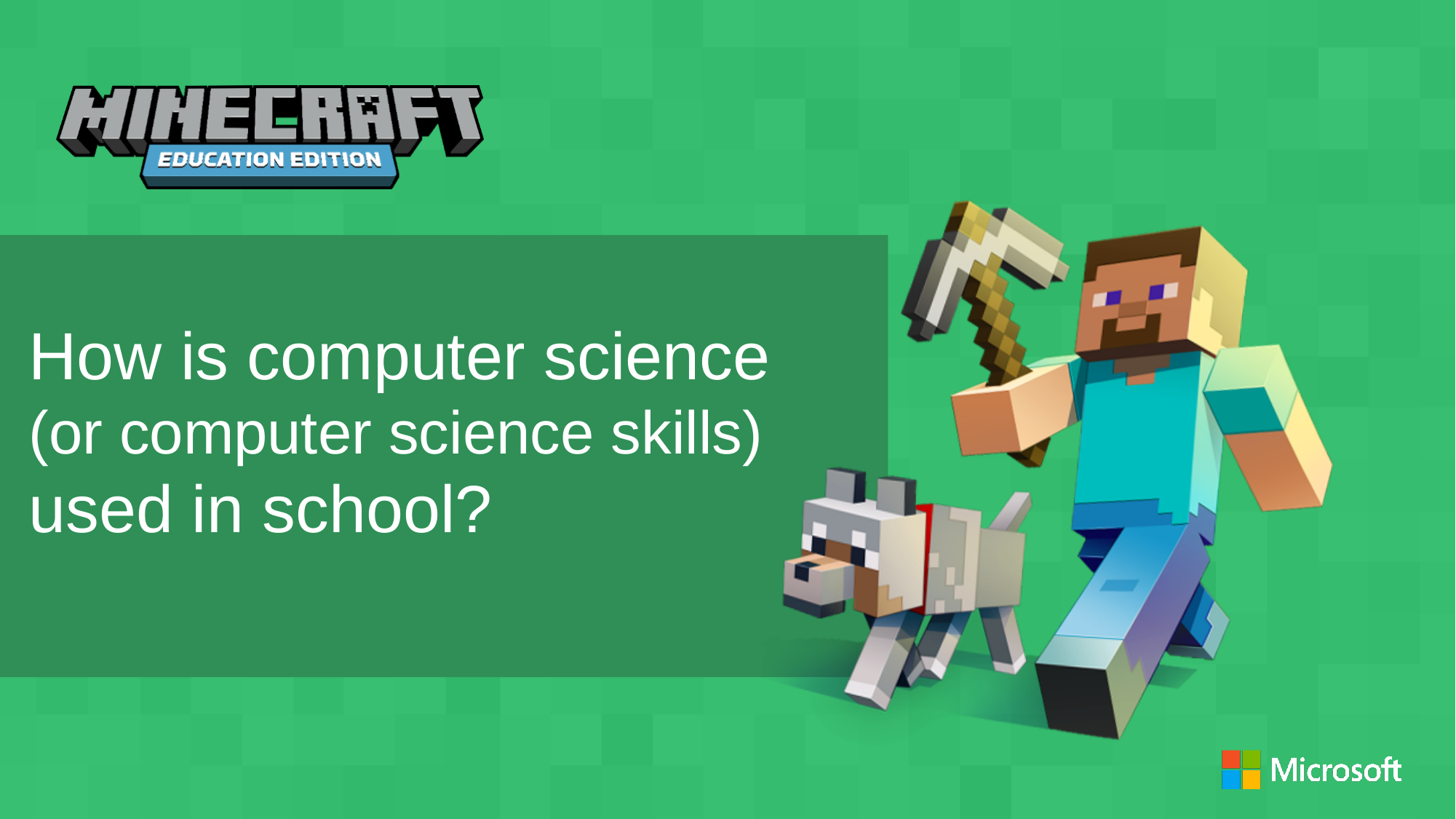

How is computer science (or computer science skills) used in school?